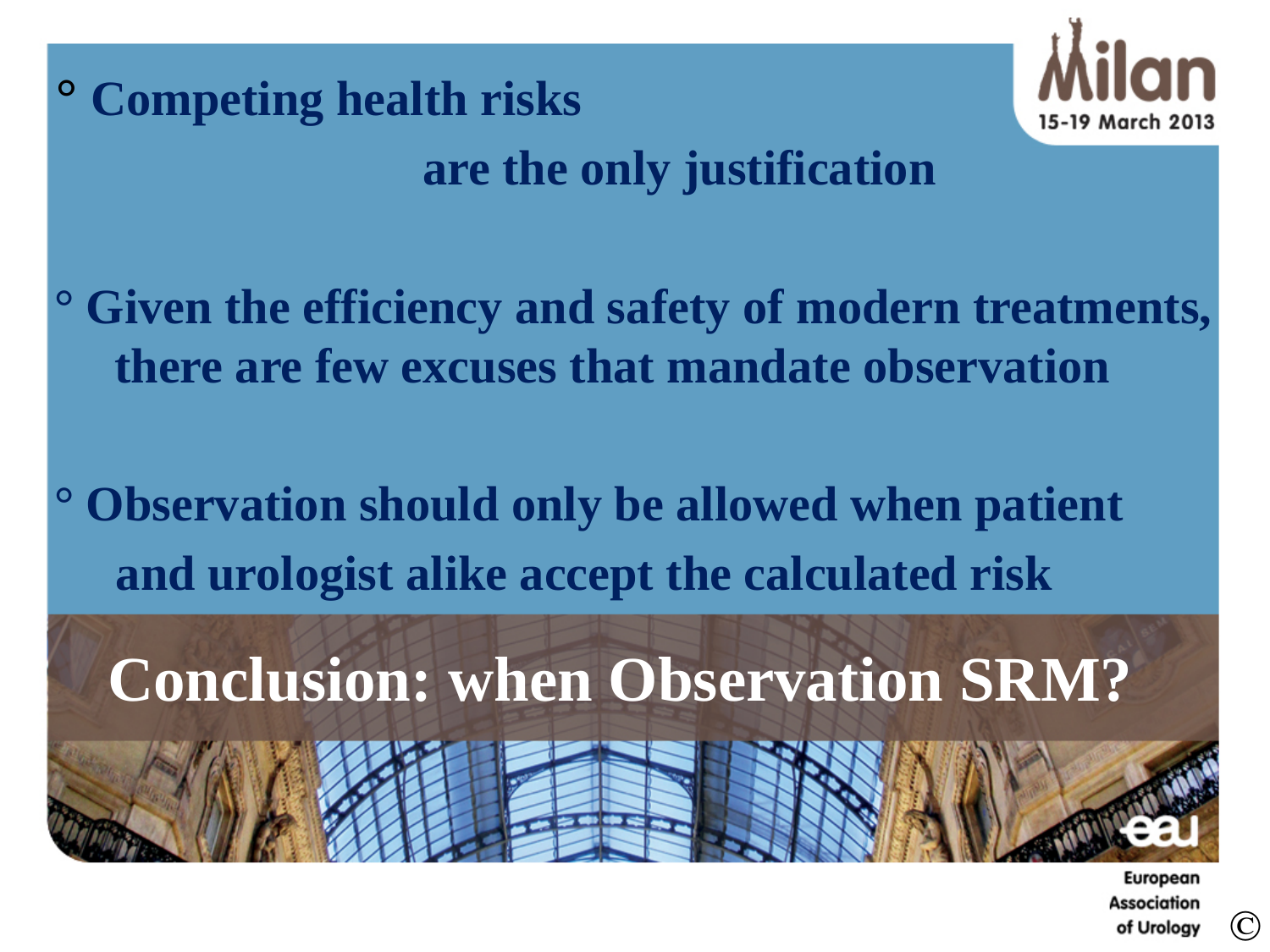

° Competing health risks
                                are the only justification

  ° Given the efficiency and safety of modern treatments, there are few excuses that mandate observation

  ° Observation should only be allowed when patient
       and urologist alike accept the calculated risk

# Conclusion: when Observation SRM?